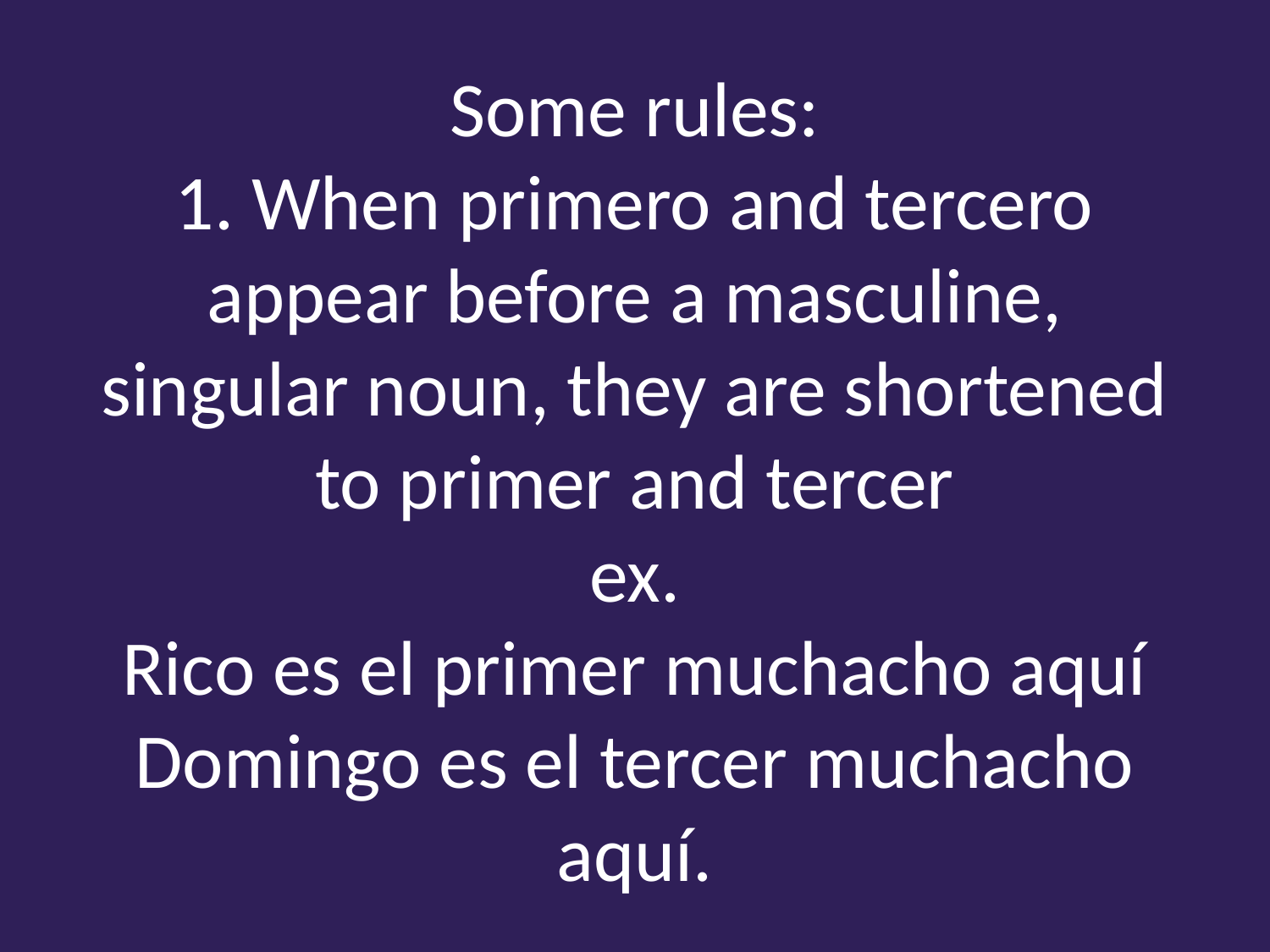

# Some rules: 1. When primero and tercero appear before a masculine, singular noun, they are shortened to primer and tercer ex. Rico es el primer muchacho aquí Domingo es el tercer muchacho aquí.